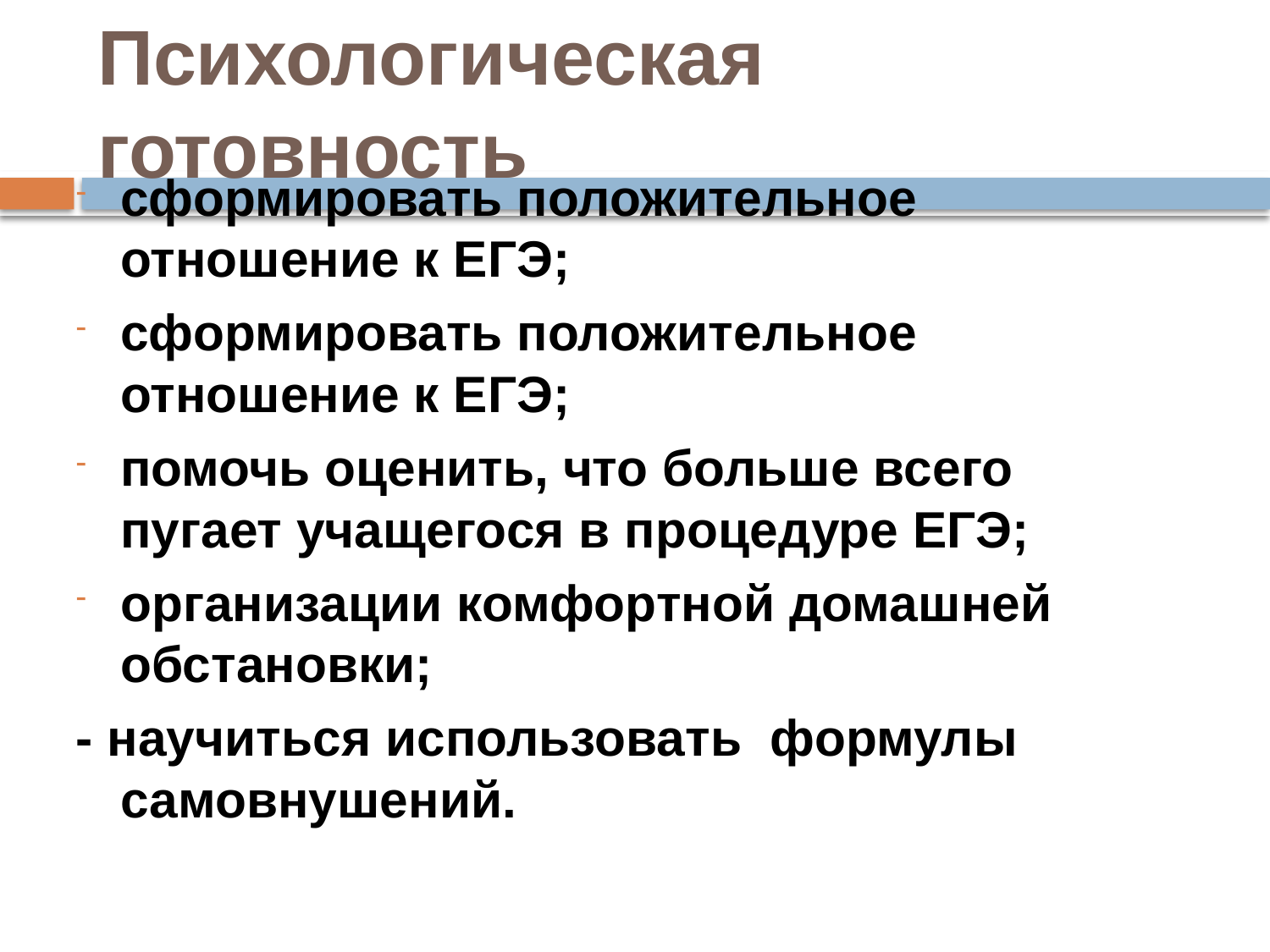

# Психологическая готовность
сформировать положительное отношение к ЕГЭ;
сформировать положительное отношение к ЕГЭ;
помочь оценить, что больше всего  пугает учащегося в процедуре ЕГЭ;
организации комфортной домашней обстановки;
- научиться использовать  формулы самовнушений.